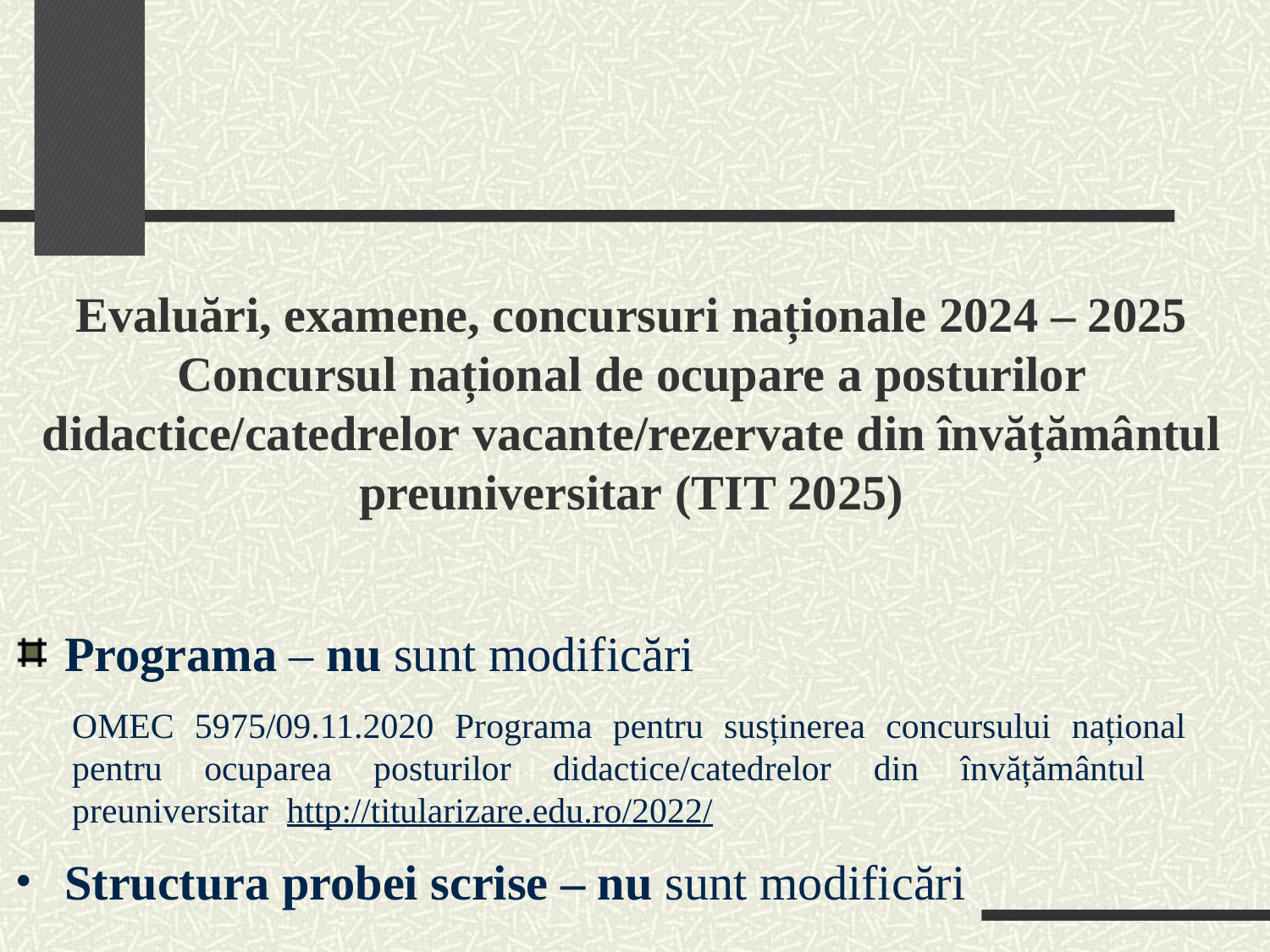

Evaluări, examene, concursuri naționale 2024 – 2025
Concursul național de ocupare a posturilor didactice/catedrelor vacante/rezervate din învățământul preuniversitar (TIT 2025)
Programa – nu sunt modificări
OMEC 5975/09.11.2020 Programa pentru susținerea concursului național pentru ocuparea posturilor didactice/catedrelor din învățământul  preuniversitar  http://titularizare.edu.ro/2022/
Structura probei scrise – nu sunt modificări